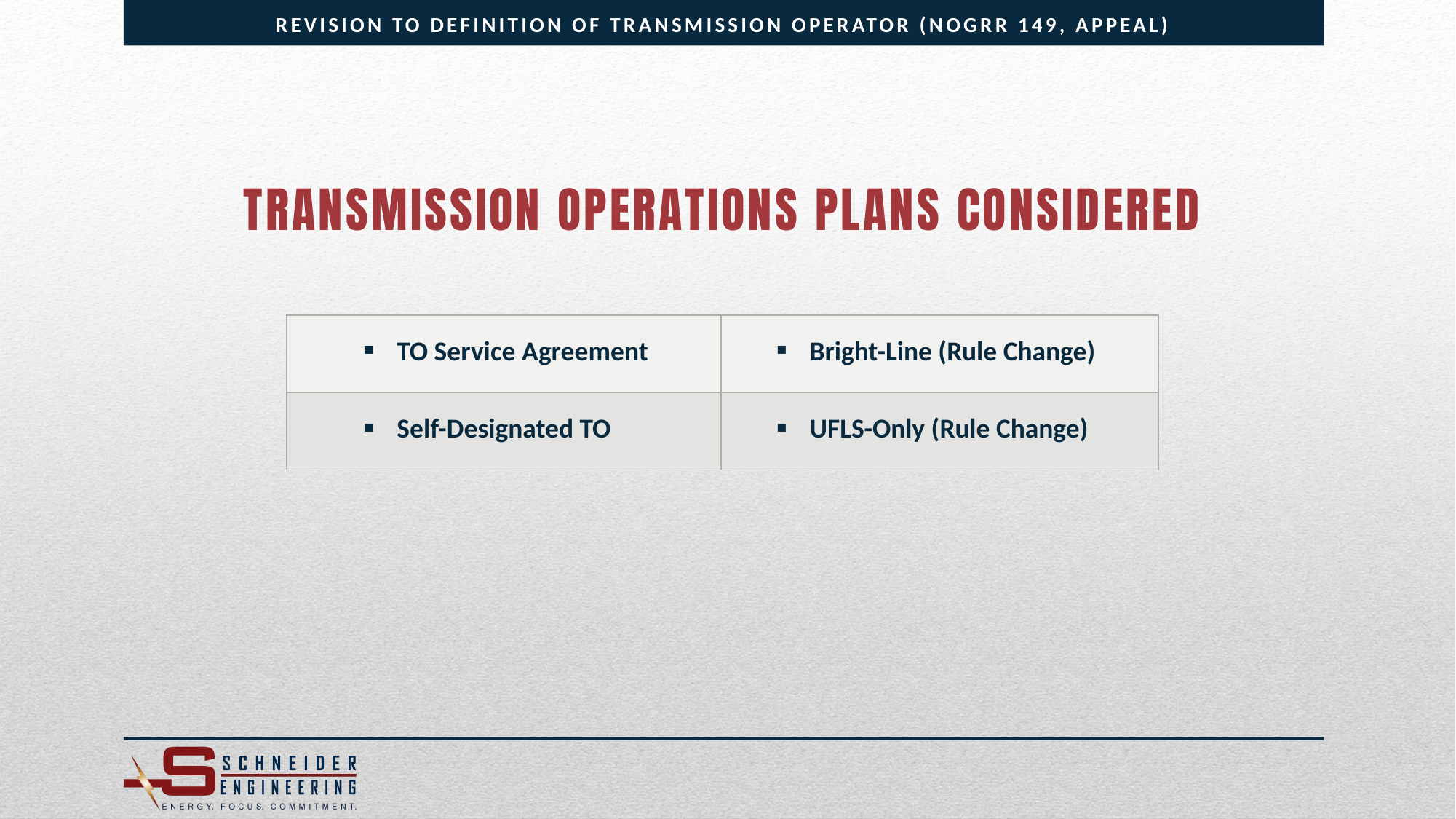

Revision to Definition of Transmission Operator (NOGRR 149, Appeal)
TRANSMISSION OPERATIONS PLANS CONSIDERED

| TO Service Agreement | Bright-Line (Rule Change) |
| --- | --- |
| Self-Designated TO | UFLS-Only (Rule Change) |